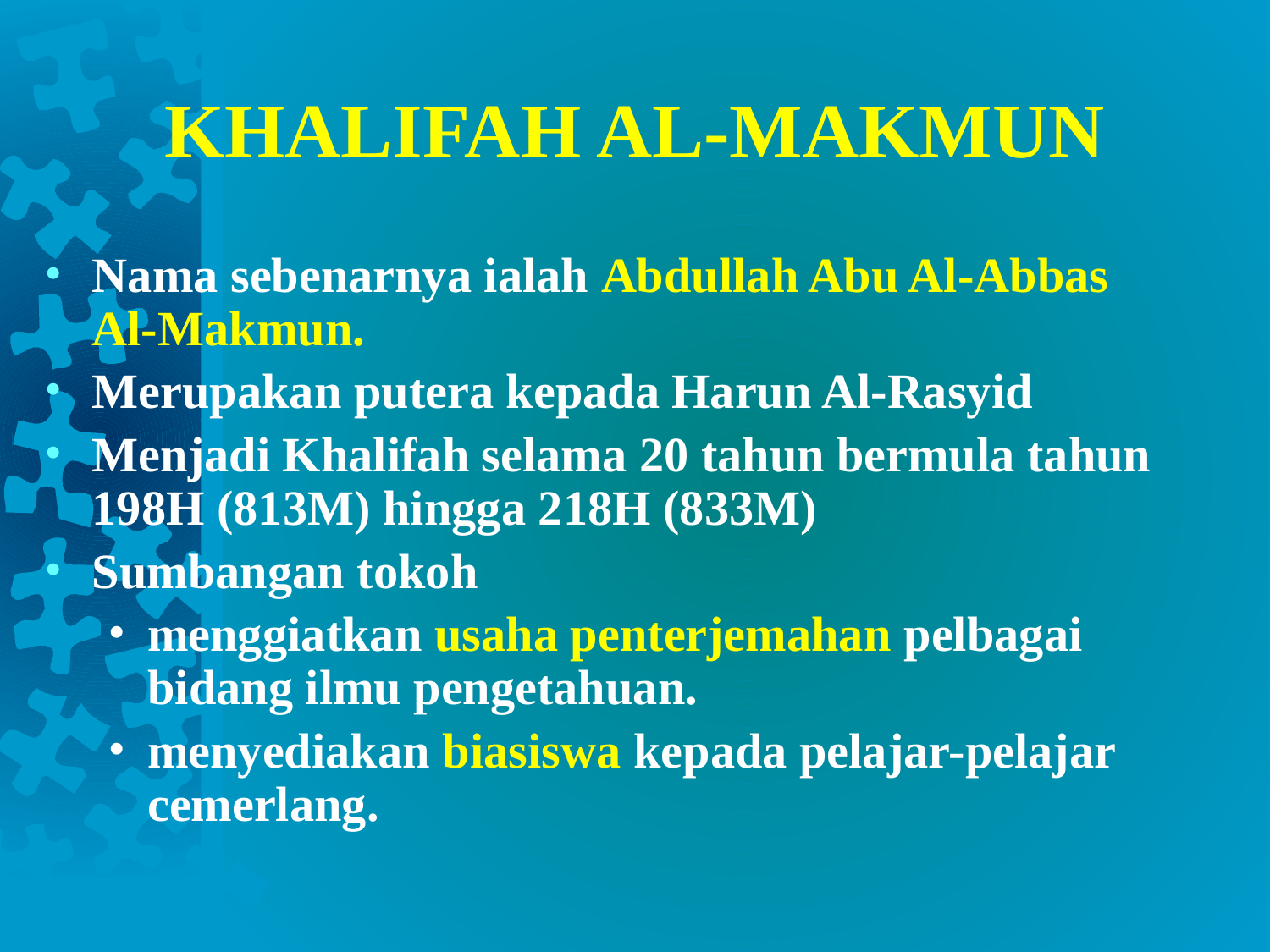

# KHALIFAH AL-MAKMUN
Nama sebenarnya ialah Abdullah Abu Al-Abbas Al-Makmun.
Merupakan putera kepada Harun Al-Rasyid
Menjadi Khalifah selama 20 tahun bermula tahun 198H (813M) hingga 218H (833M)
Sumbangan tokoh
menggiatkan usaha penterjemahan pelbagai bidang ilmu pengetahuan.
menyediakan biasiswa kepada pelajar-pelajar cemerlang.